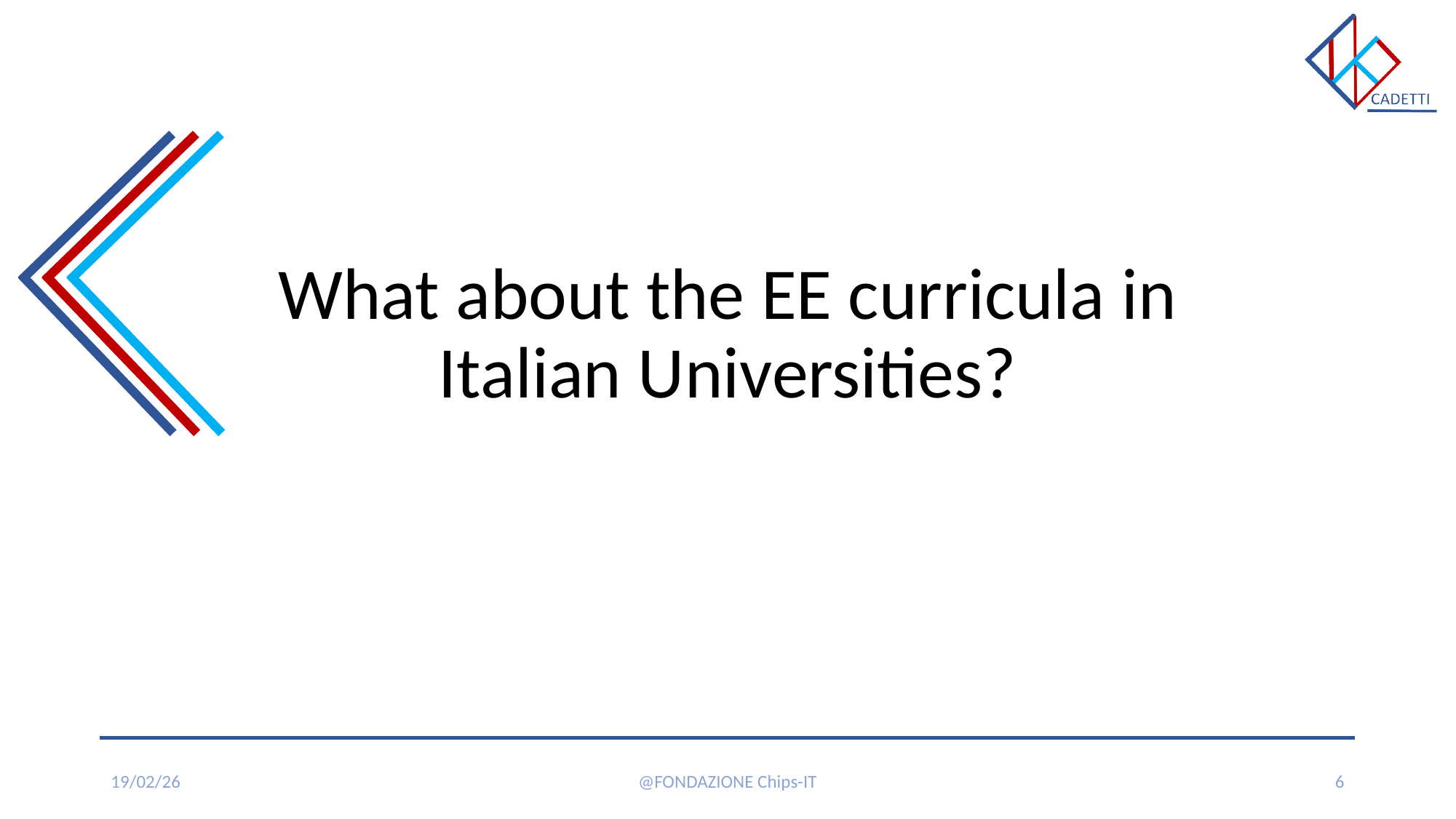

# What about the EE curricula in Italian Universities?

19/02/26
@FONDAZIONE Chips-IT
6